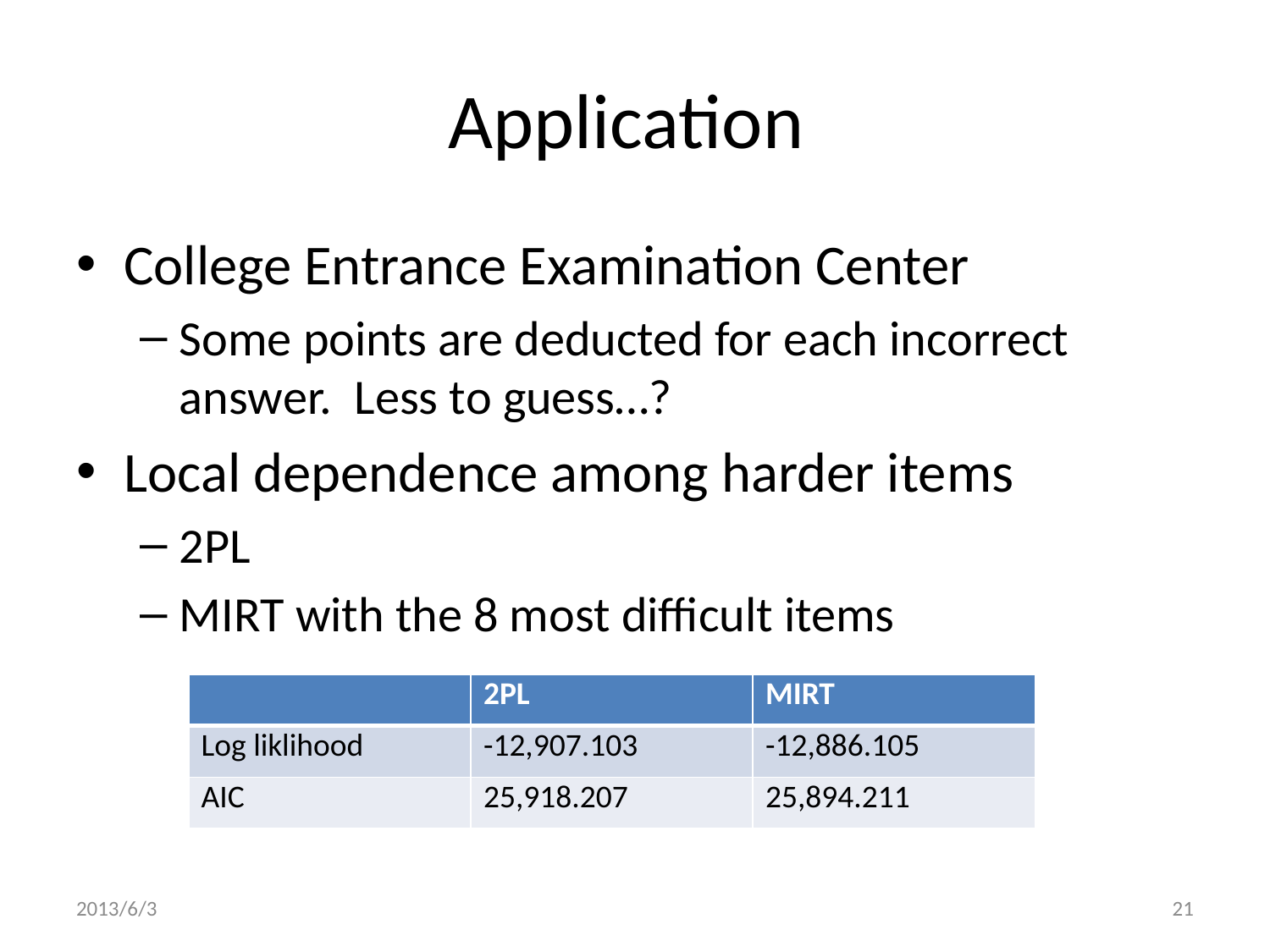

# Application
College Entrance Examination Center
Some points are deducted for each incorrect answer.  Less to guess…?
Local dependence among harder items
2PL
MIRT with the 8 most difficult items

|  | 2PL | MIRT |
| --- | --- | --- |
| Log liklihood | -12,907.103 | -12,886.105 |
| AIC | 25,918.207 | 25,894.211 |
2013/6/3
21